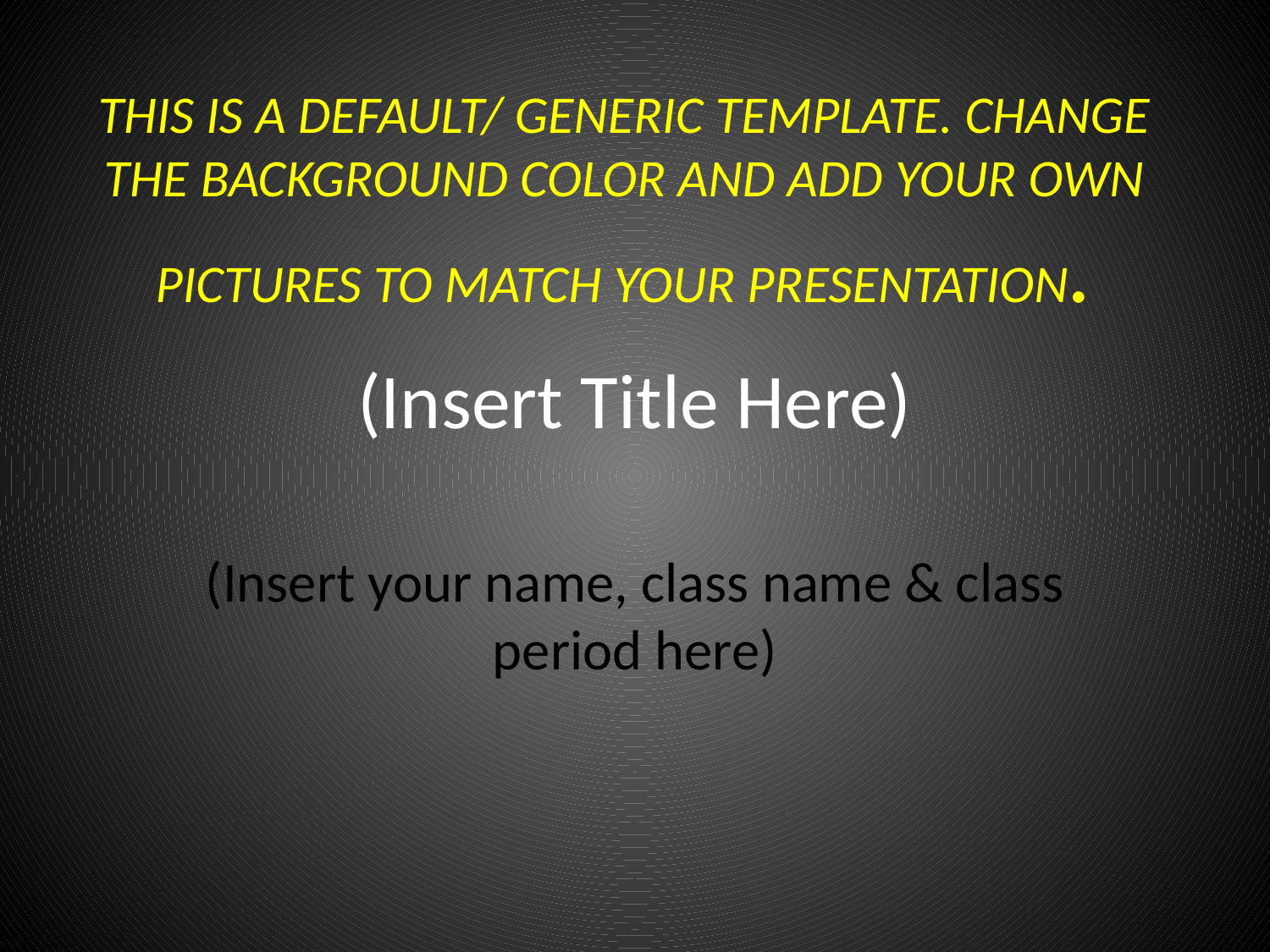

THIS IS A DEFAULT/ GENERIC TEMPLATE. CHANGE THE BACKGROUND COLOR AND ADD YOUR OWN PICTURES TO MATCH YOUR PRESENTATION.
# (Insert Title Here)
(Insert your name, class name & class period here)